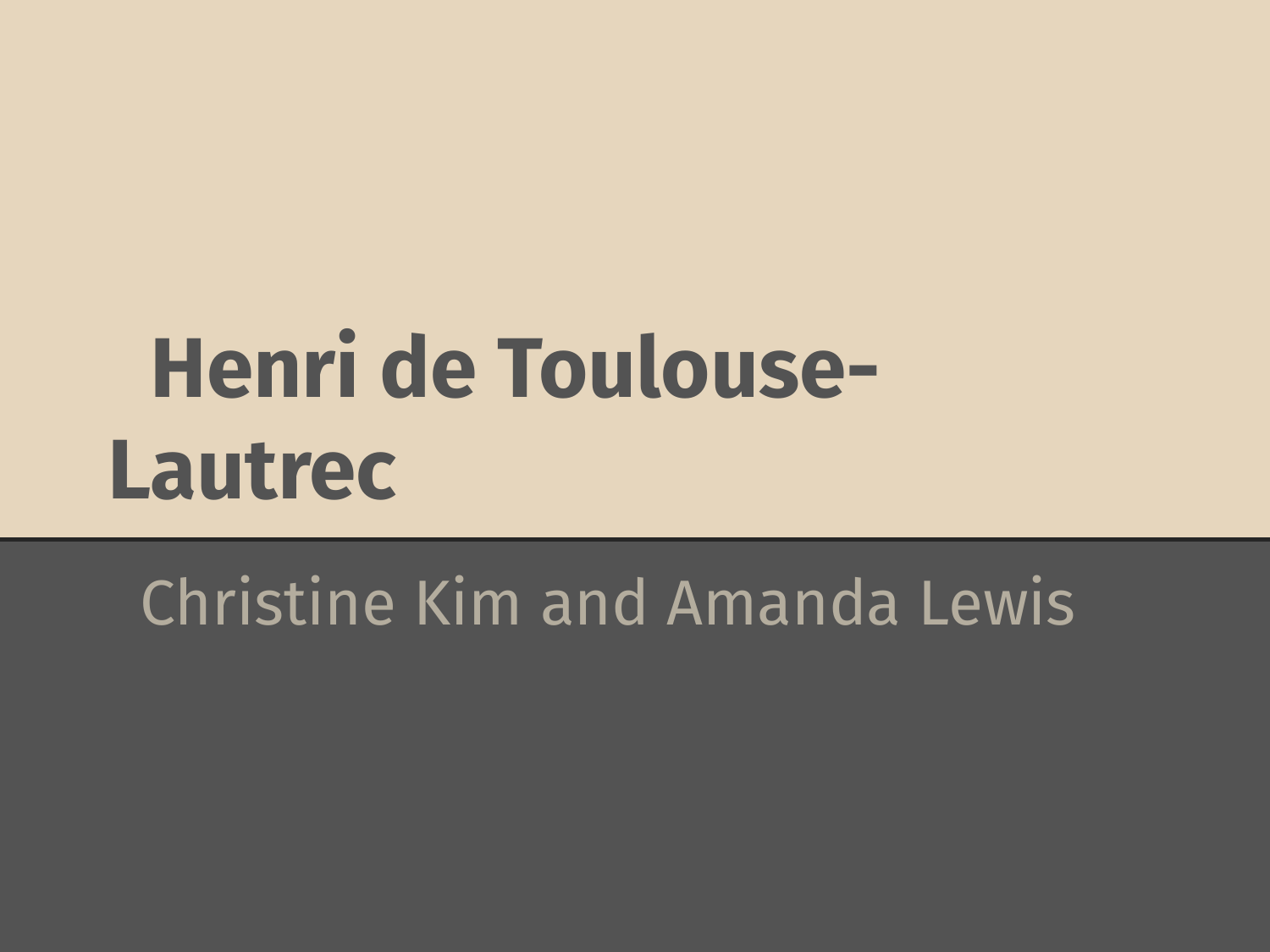

# Henri de Toulouse-Lautrec
Christine Kim and Amanda Lewis